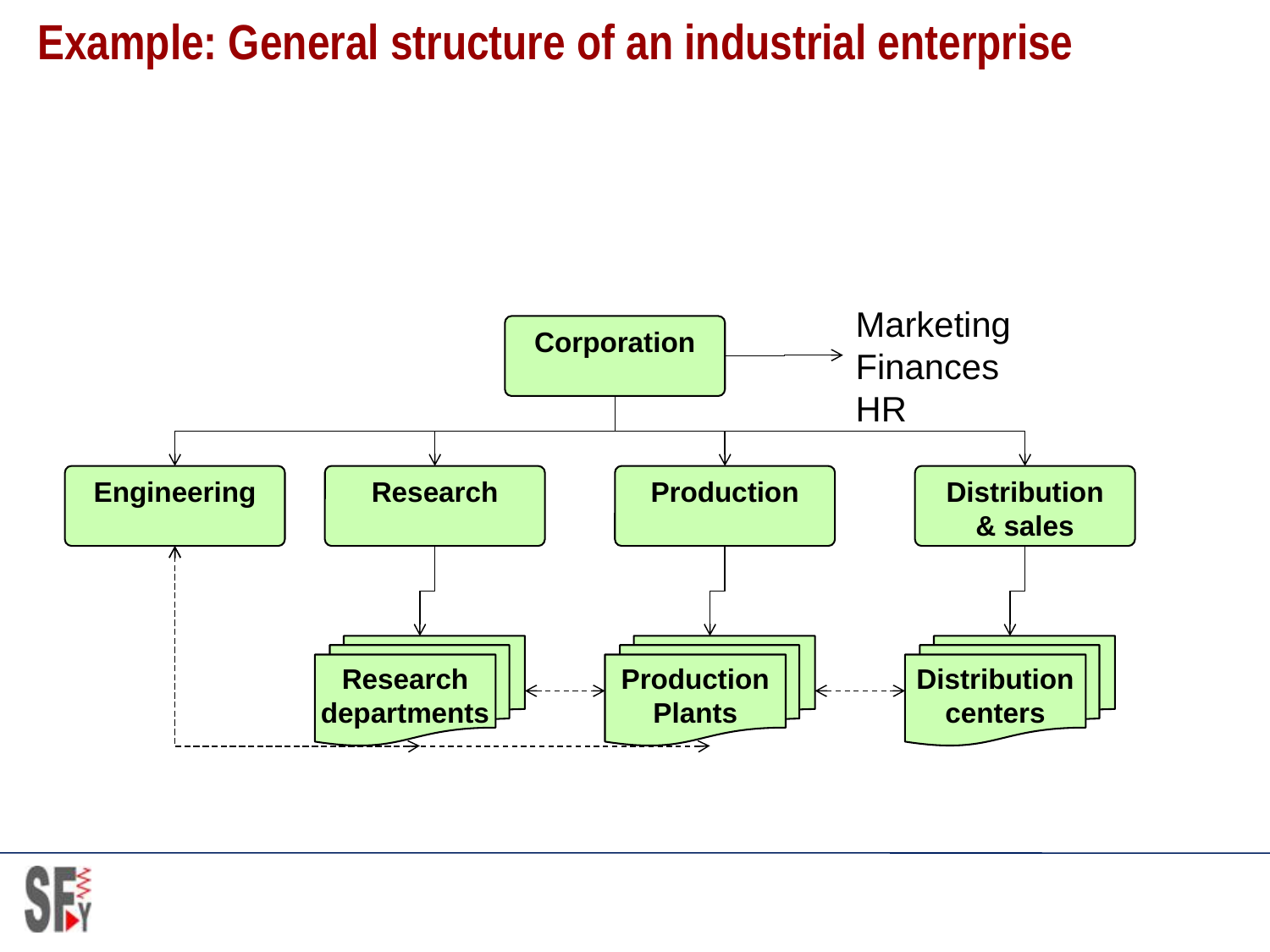

# Example: General structure of an industrial enterprise
Marketing
Finances
HR
Corporation
Engineering
Research
Production
Distribution
& sales
Research
departments
Production
Plants
Distribution
centers